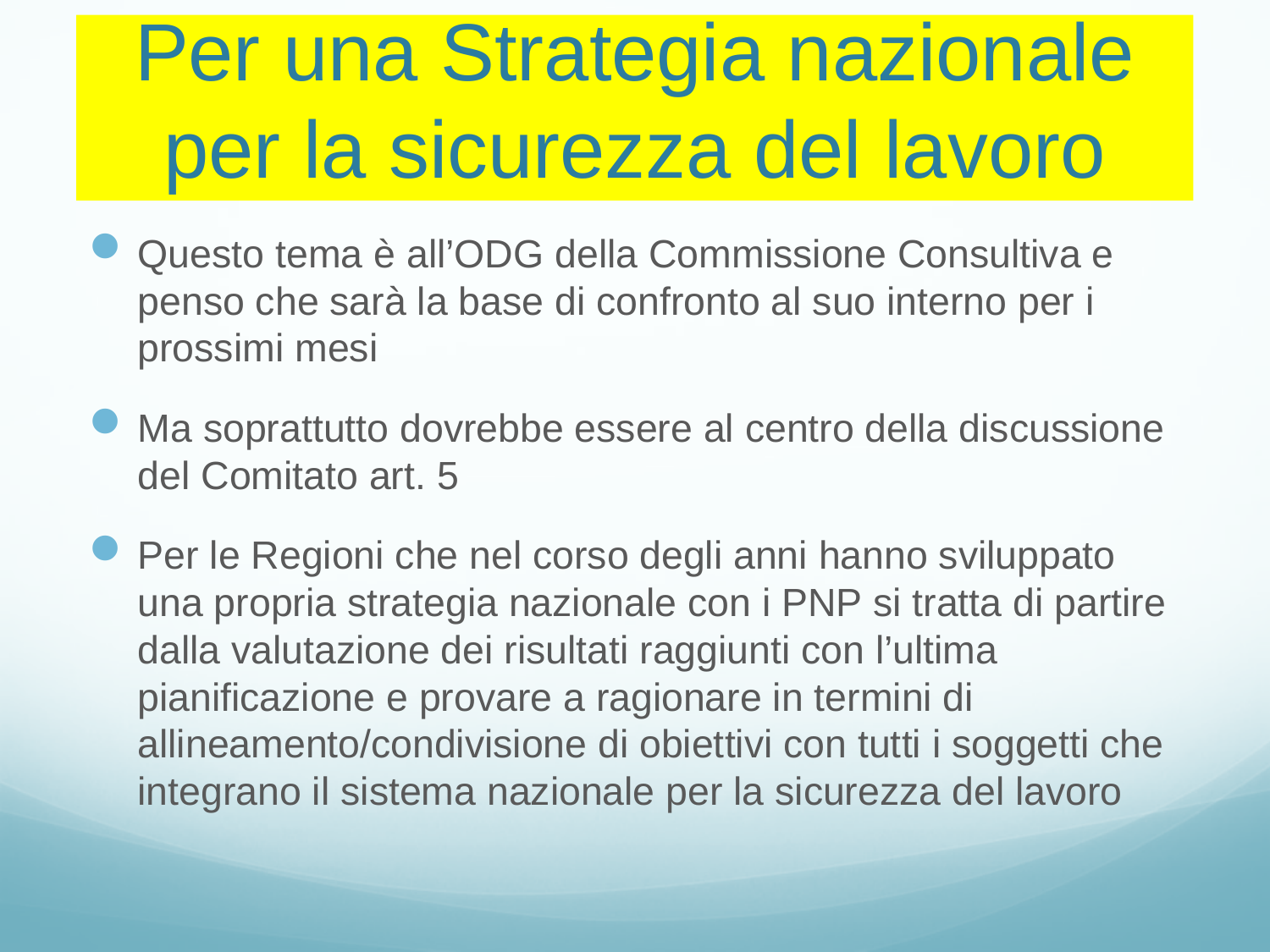

# Per una Strategia nazionale per la sicurezza del lavoro
Questo tema è all’ODG della Commissione Consultiva e penso che sarà la base di confronto al suo interno per i prossimi mesi
Ma soprattutto dovrebbe essere al centro della discussione del Comitato art. 5
Per le Regioni che nel corso degli anni hanno sviluppato una propria strategia nazionale con i PNP si tratta di partire dalla valutazione dei risultati raggiunti con l’ultima pianificazione e provare a ragionare in termini di allineamento/condivisione di obiettivi con tutti i soggetti che integrano il sistema nazionale per la sicurezza del lavoro